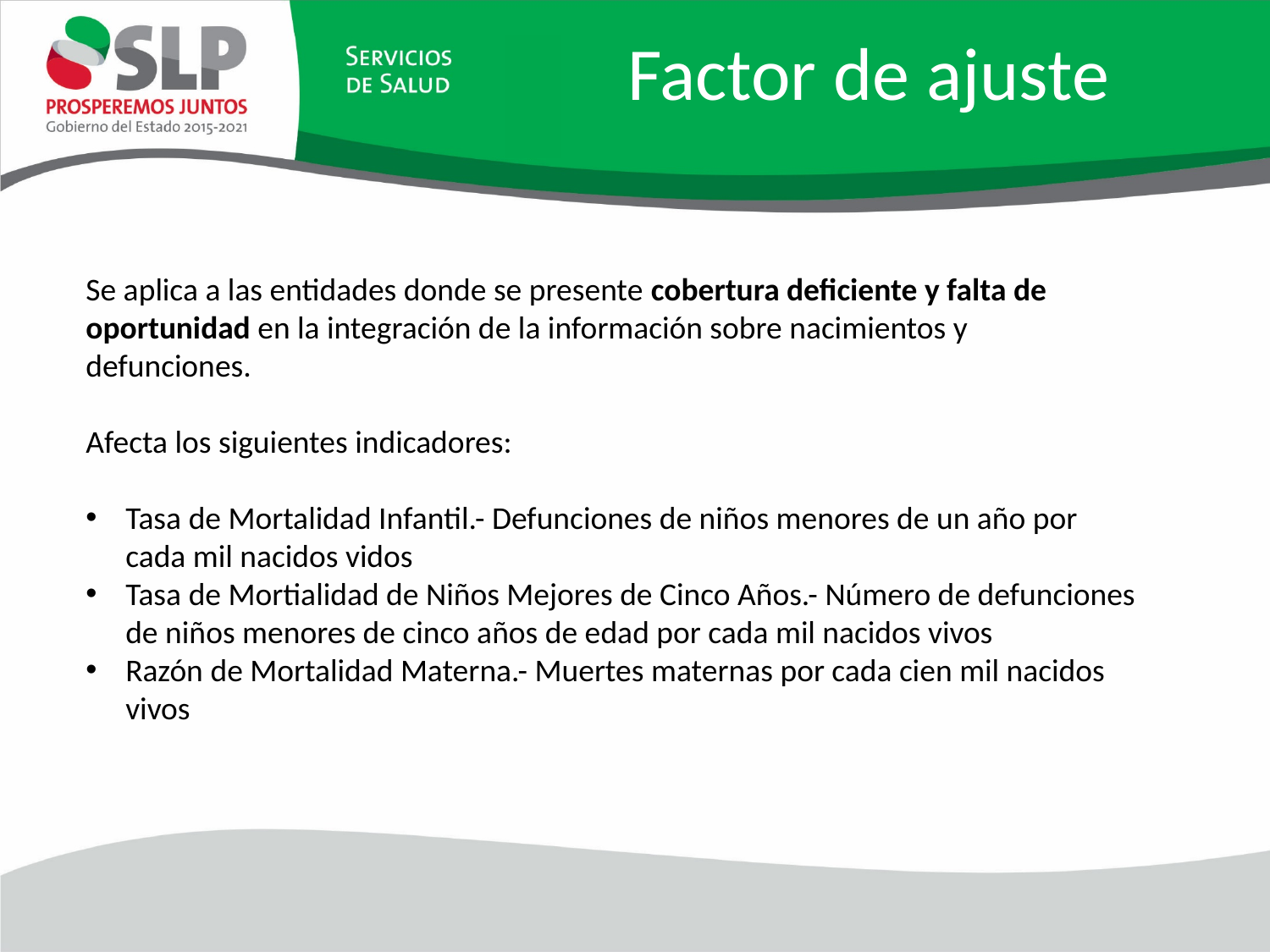

# Factor de ajuste
Se aplica a las entidades donde se presente cobertura deficiente y falta de oportunidad en la integración de la información sobre nacimientos y defunciones.

Afecta los siguientes indicadores:

Tasa de Mortalidad Infantil.- Defunciones de niños menores de un año por cada mil nacidos vidos
Tasa de Mortialidad de Niños Mejores de Cinco Años.- Número de defunciones de niños menores de cinco años de edad por cada mil nacidos vivos
Razón de Mortalidad Materna.- Muertes maternas por cada cien mil nacidos vivos